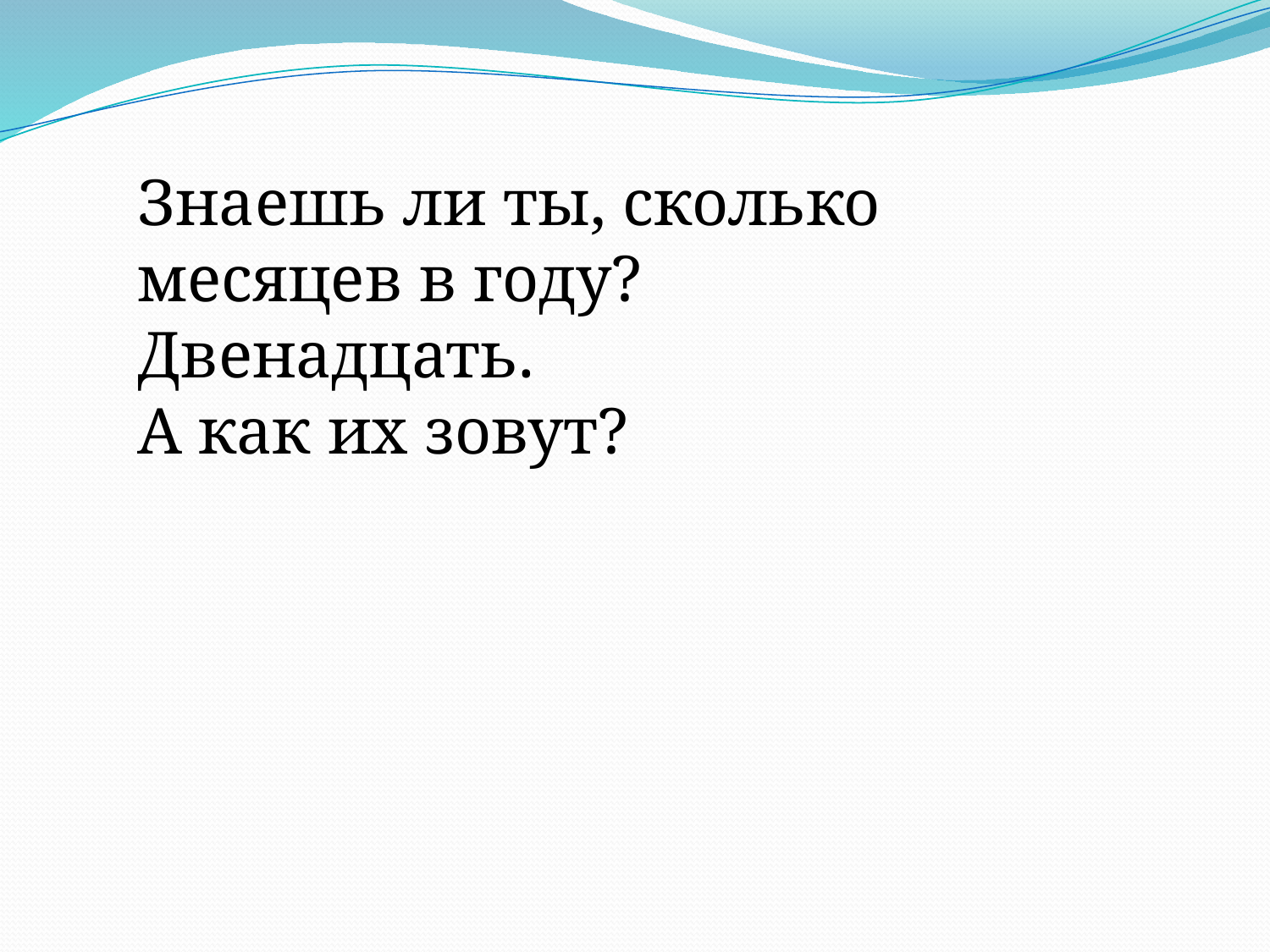

Знаешь ли ты, сколько месяцев в году?
Двенадцать.
А как их зовут?